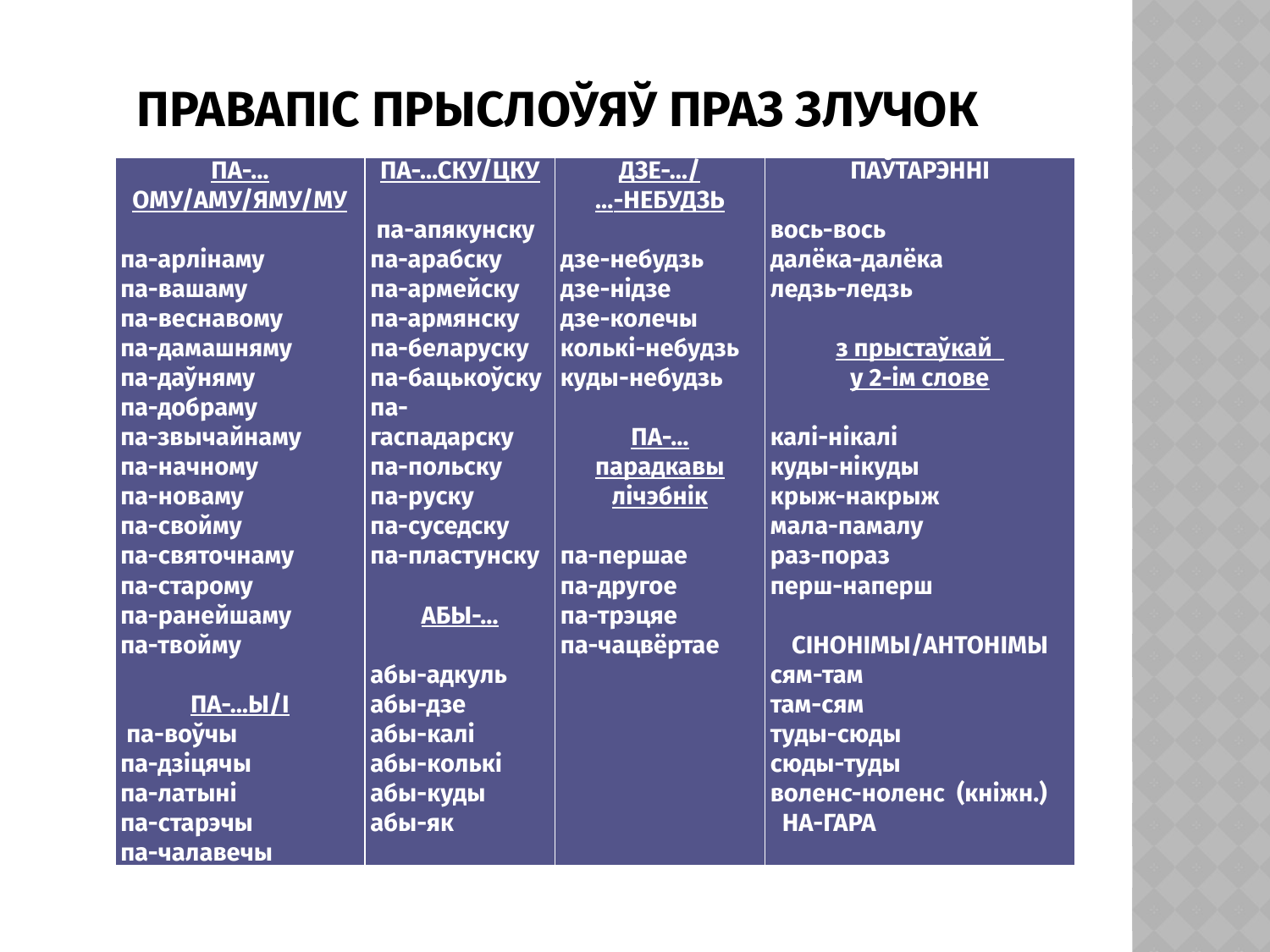

# Правапіс прыслоўяў праз злучок
| ПА-… ОМУ/АМУ/ЯМУ/МУ па-арлінаму па-вашаму па-веснавому па-дамашняму па-даўняму па-добраму па-звычайнаму па-начному па-новаму па-свойму па-святочнаму па-старому па-ранейшаму па-твойму ПА-…Ы/І  па-воўчы па-дзіцячы па-латыні па-старэчы па-чалавечы | ПА-…СКУ/ЦКУ  па-апякунску па-арабску па-армейску па-армянску па-беларуску па-бацькоўску па-гаспадарску па-польску па-руску па-суседску па-пластунску    АБЫ-… абы-адкуль абы-дзе абы-калі абы-колькі абы-куды абы-як | ДЗЕ-…/ …-НЕБУДЗЬ дзе-небудзь дзе-нідзе дзе-колечы колькі-небудзь куды-небудзь ПА-… парадкавы лічэбнік па-першае па-другое па-трэцяе па-чацвёртае | ПАЎТАРЭННІ вось-вось далёка-далёка ледзь-ледзь з прыстаўкай у 2-ім слове калі-нікалі куды-нікуды крыж-накрыж мала-памалу раз-пораз перш-наперш   СІНОНІМЫ/АНТОНІМЫ сям-там там-сям туды-сюды сюды-туды воленс-ноленс (кніжн.)   НА-ГАРА |
| --- | --- | --- | --- |